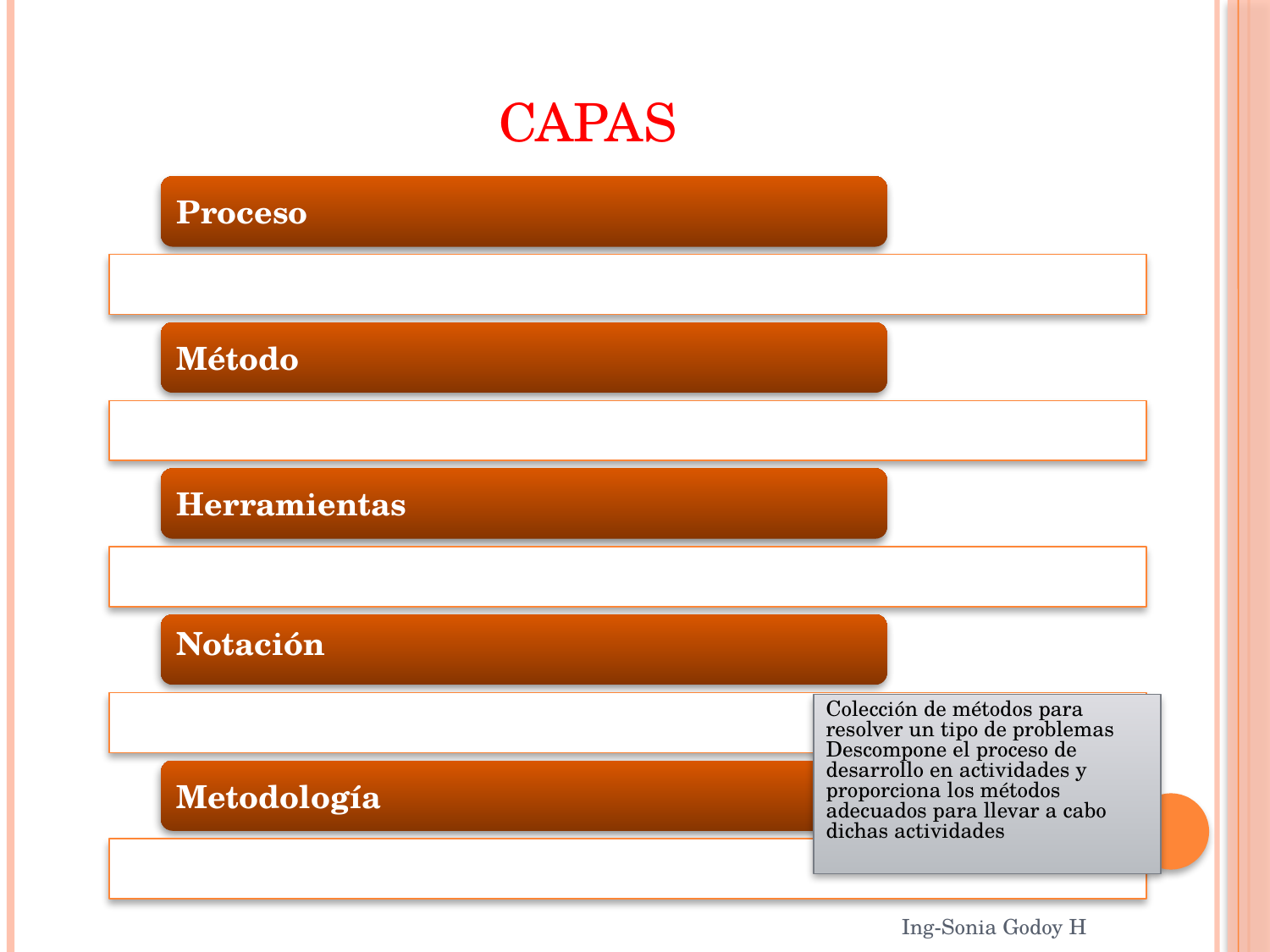

# CAPAS
Proceso
Herramientas
Metodología
Método
Notación
Colección de métodos para resolver un tipo de problemas
Descompone el proceso de desarrollo en actividades y proporciona los métodos adecuados para llevar a cabo dichas actividades

Ing-Sonia Godoy H